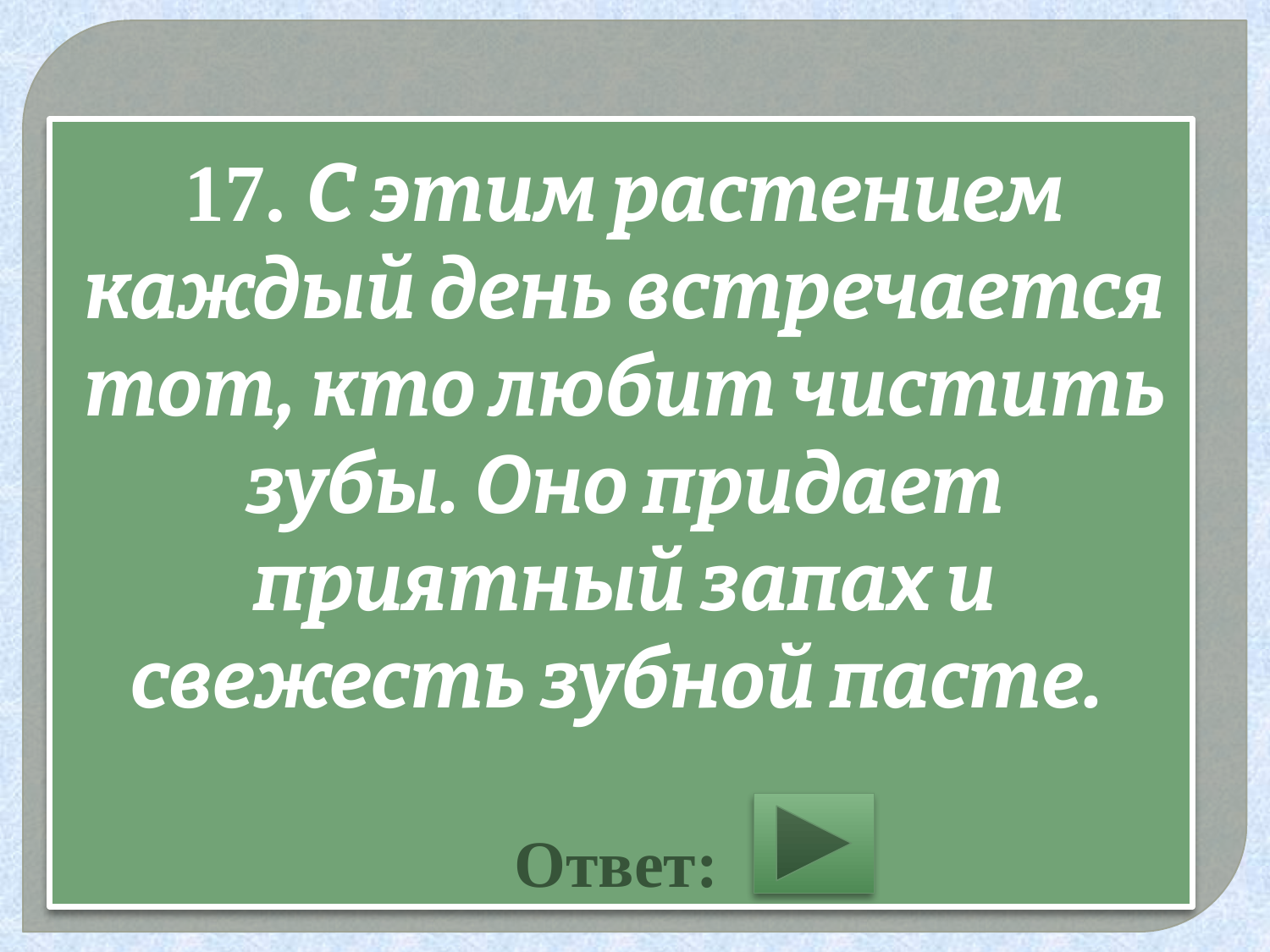

# 17. С этим растением каждый день встречается тот, кто любит чистить зубы. Оно придает приятный запах и свежесть зубной пасте. Ответ: